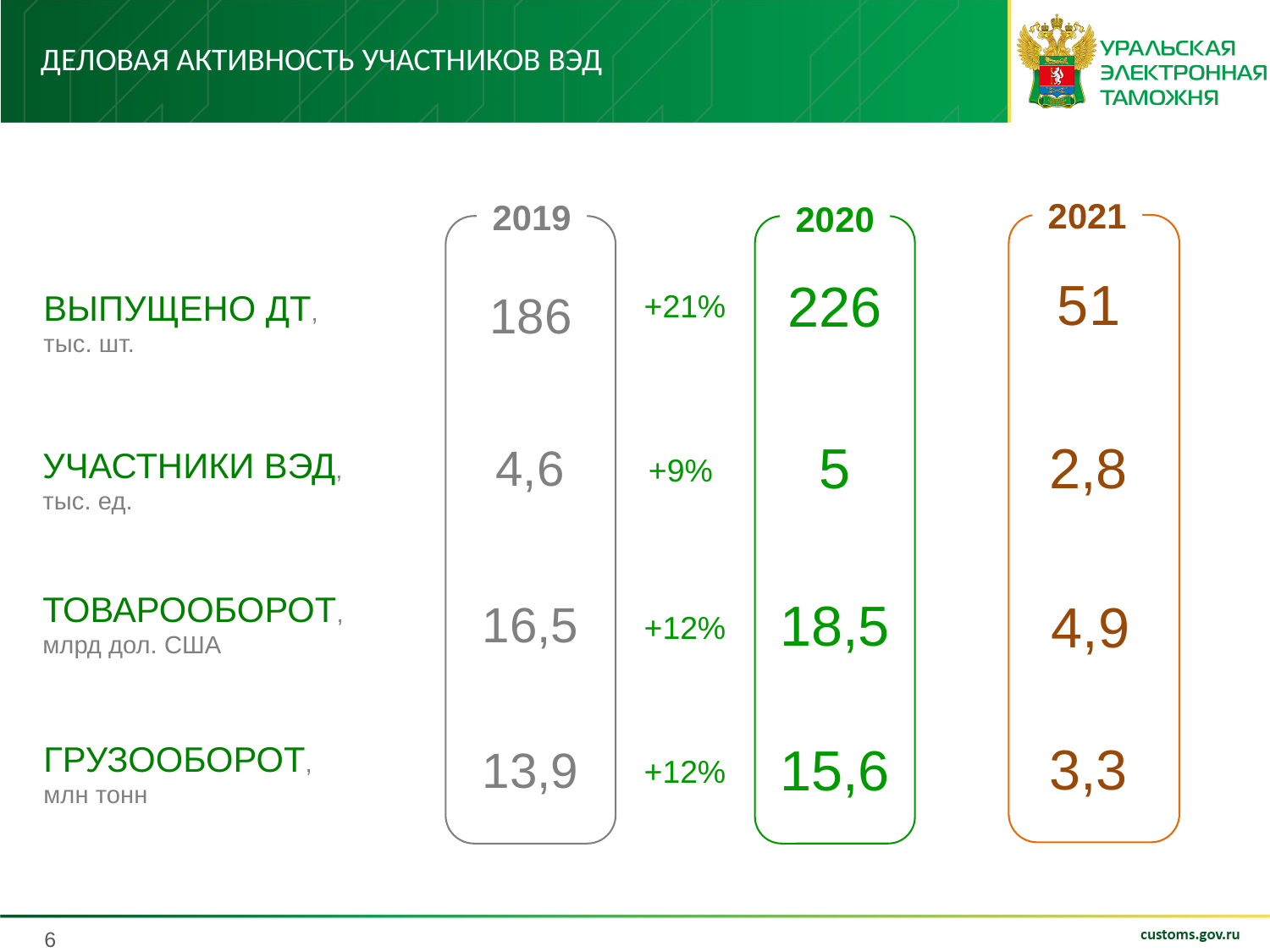

# Деловая активность участников ВЭД

2021
2019
2020

+21%
51
226
ВЫПУЩЕНО ДТ,
тыс. шт.
186
5
+9%
2,8
4,6
УЧАСТНИКИ ВЭД,
тыс. ед.

18,5
16,5
4,9
+12%
ТОВАРООБОРОТ,
млрд дол. США

3,3
13,9
15,6
+12%
ГРУЗООБОРОТ,
млн тонн

6